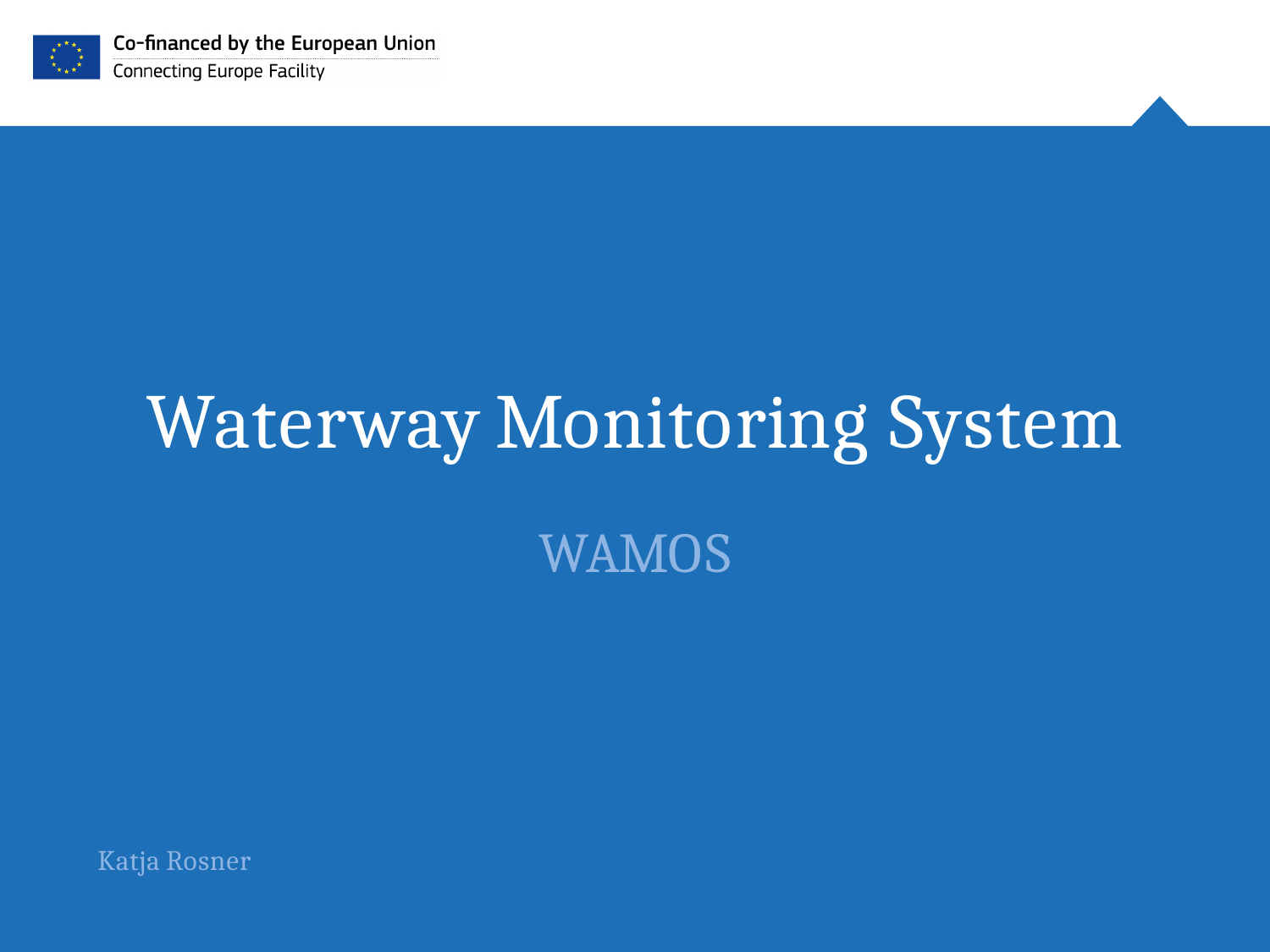

# Waterway Monitoring System
WAMOS
Katja Rosner